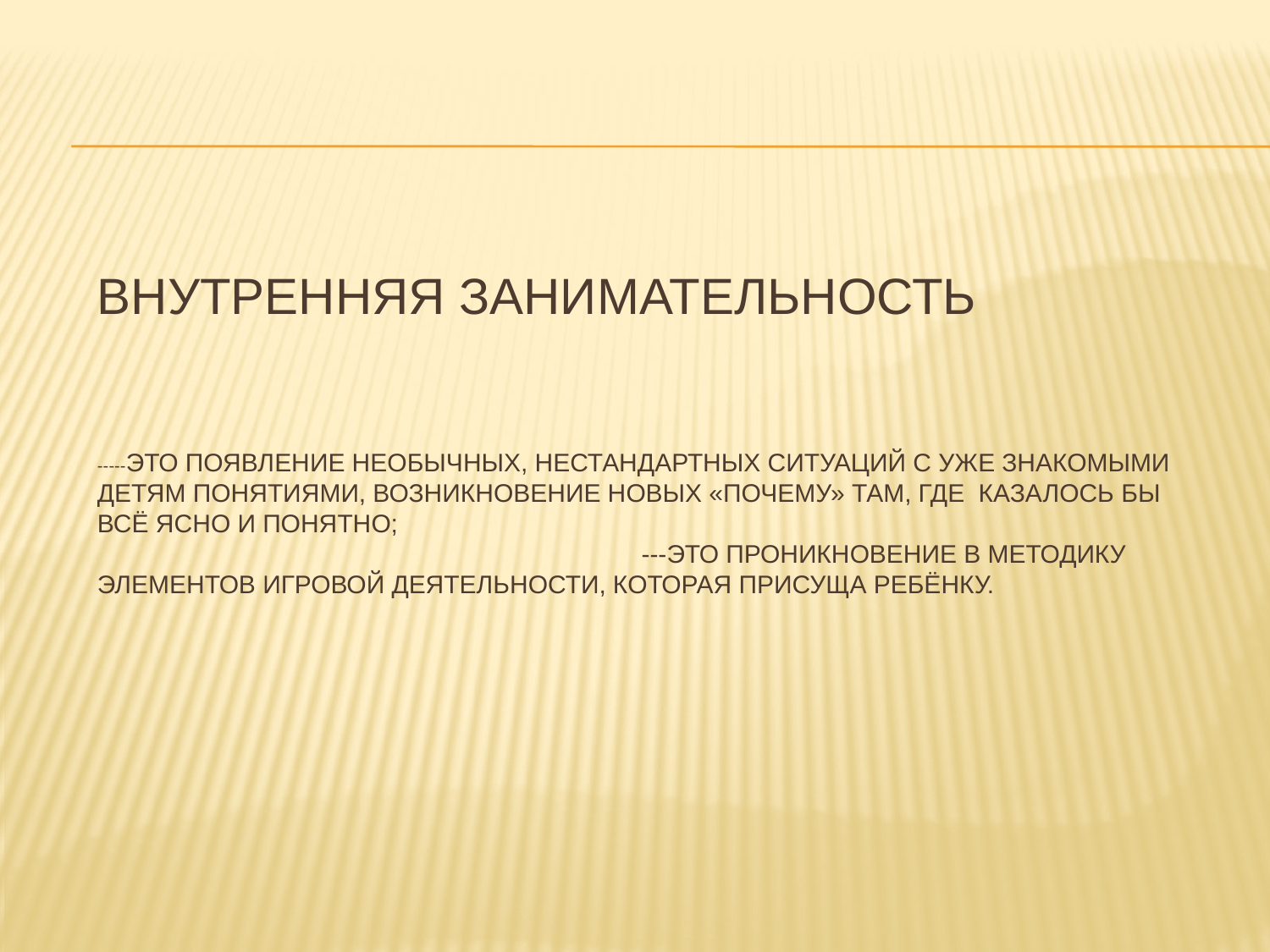

# Внутренняя занимательность                                                                                                                                                                             -----это появление необычных, нестандартных ситуаций с уже знакомыми детям понятиями, возникновение новых «почему» там, где  казалось бы всё ясно и понятно;                                                                                                                                                                                                   ---это проникновение в методику элементов игровой деятельности, которая присуща ребёнку.